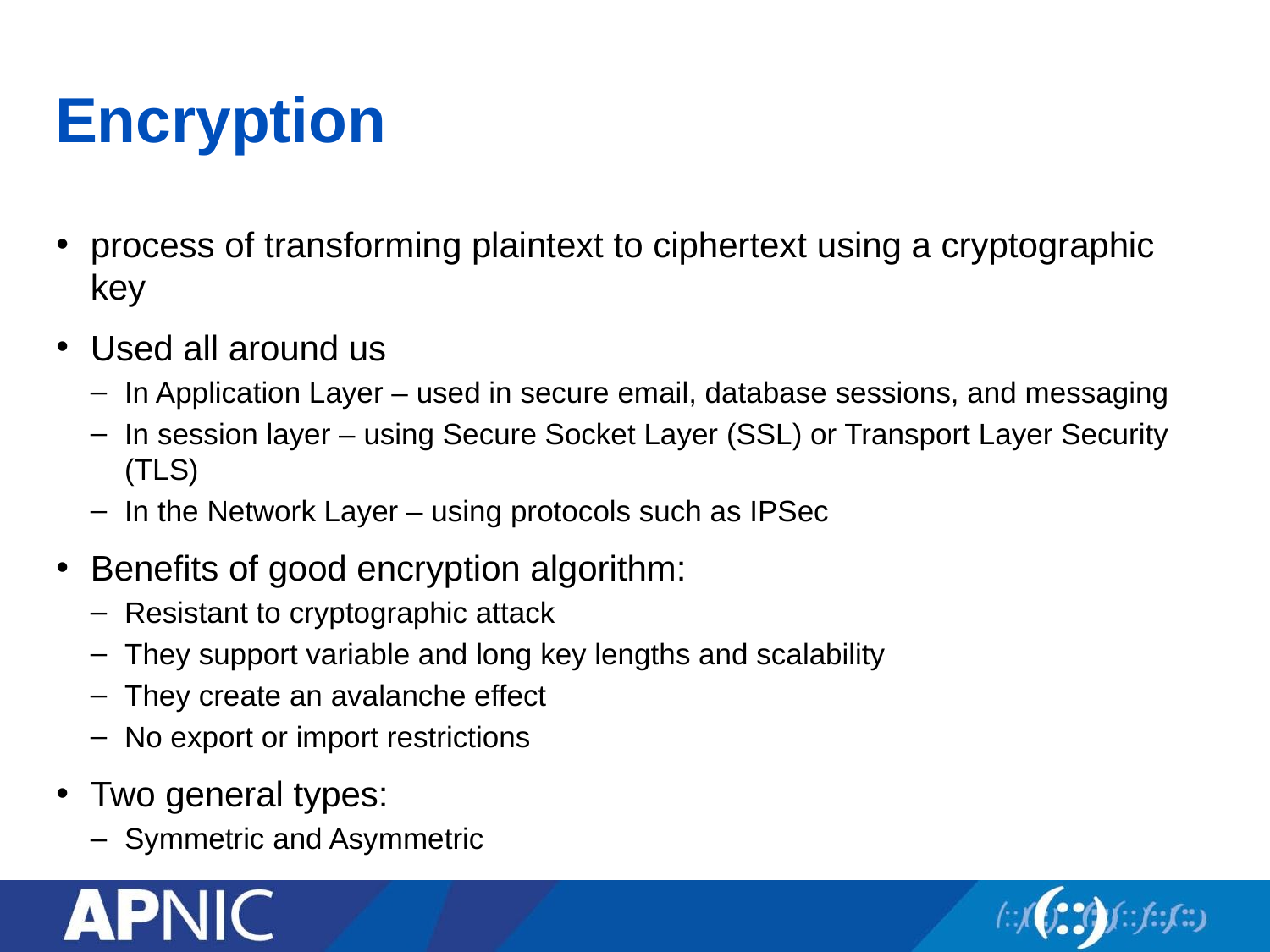

# Encryption
process of transforming plaintext to ciphertext using a cryptographic key
Used all around us
In Application Layer – used in secure email, database sessions, and messaging
In session layer – using Secure Socket Layer (SSL) or Transport Layer Security (TLS)
In the Network Layer – using protocols such as IPSec
Benefits of good encryption algorithm:
Resistant to cryptographic attack
They support variable and long key lengths and scalability
They create an avalanche effect
No export or import restrictions
Two general types:
Symmetric and Asymmetric